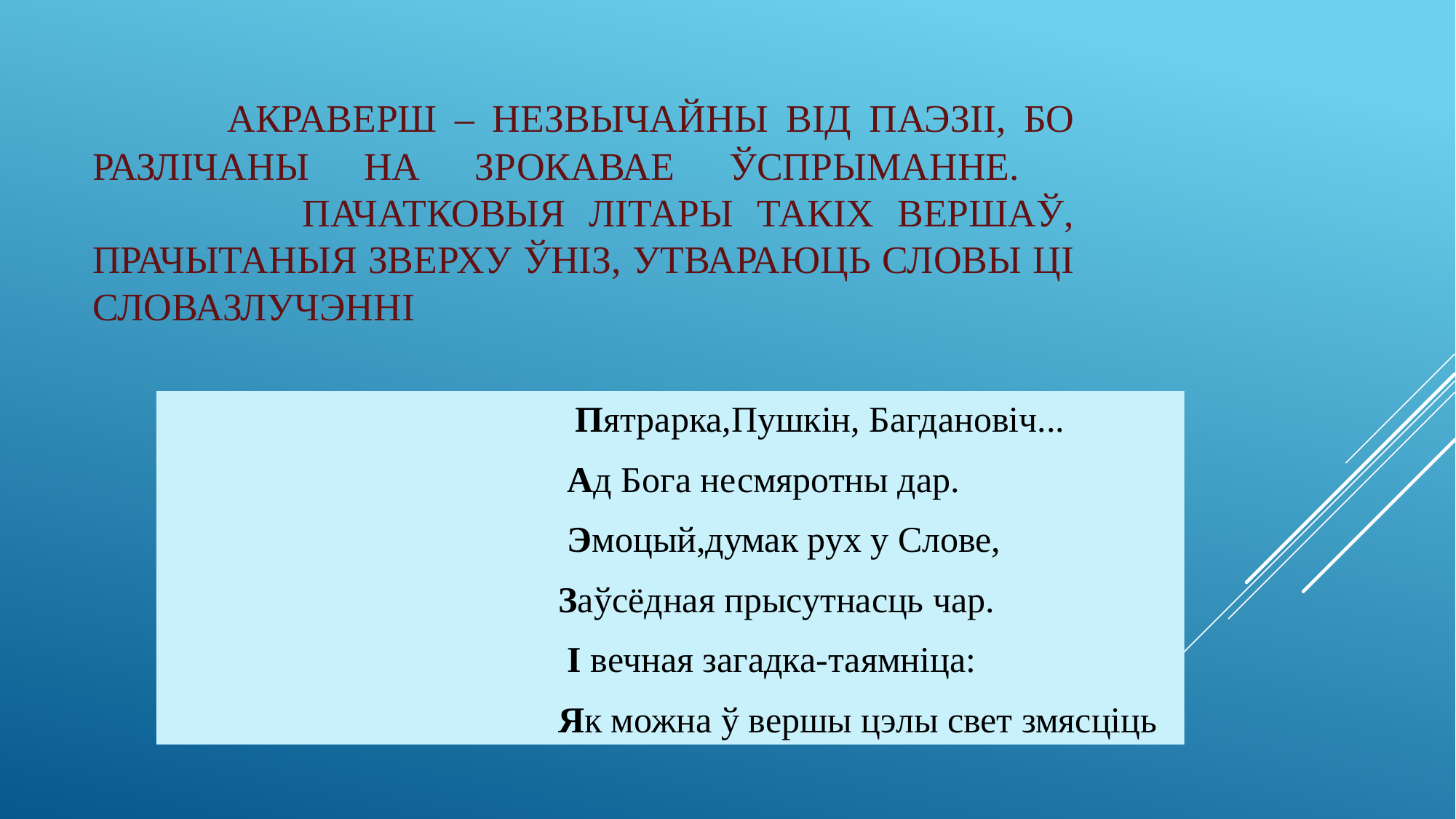

# Акраверш – незвычайны від паэзіі, бо разлічаны на зрокавае ўспрыманне. Пачатковыя літары такіх вершаў, прачытаныя зверху ўніз, утвараюць словы ці словазлучэнні
                                                           Пятрарка,Пушкін, Багдановіч...
                                            Ад Бога несмяротны дар.
                                            Эмоцый,думак рух у Слове,
                                           Заўсёдная прысутнасць чар.
                                            І вечная загадка-таямніца:
                                           Як можна ў вершы цэлы свет змясціць